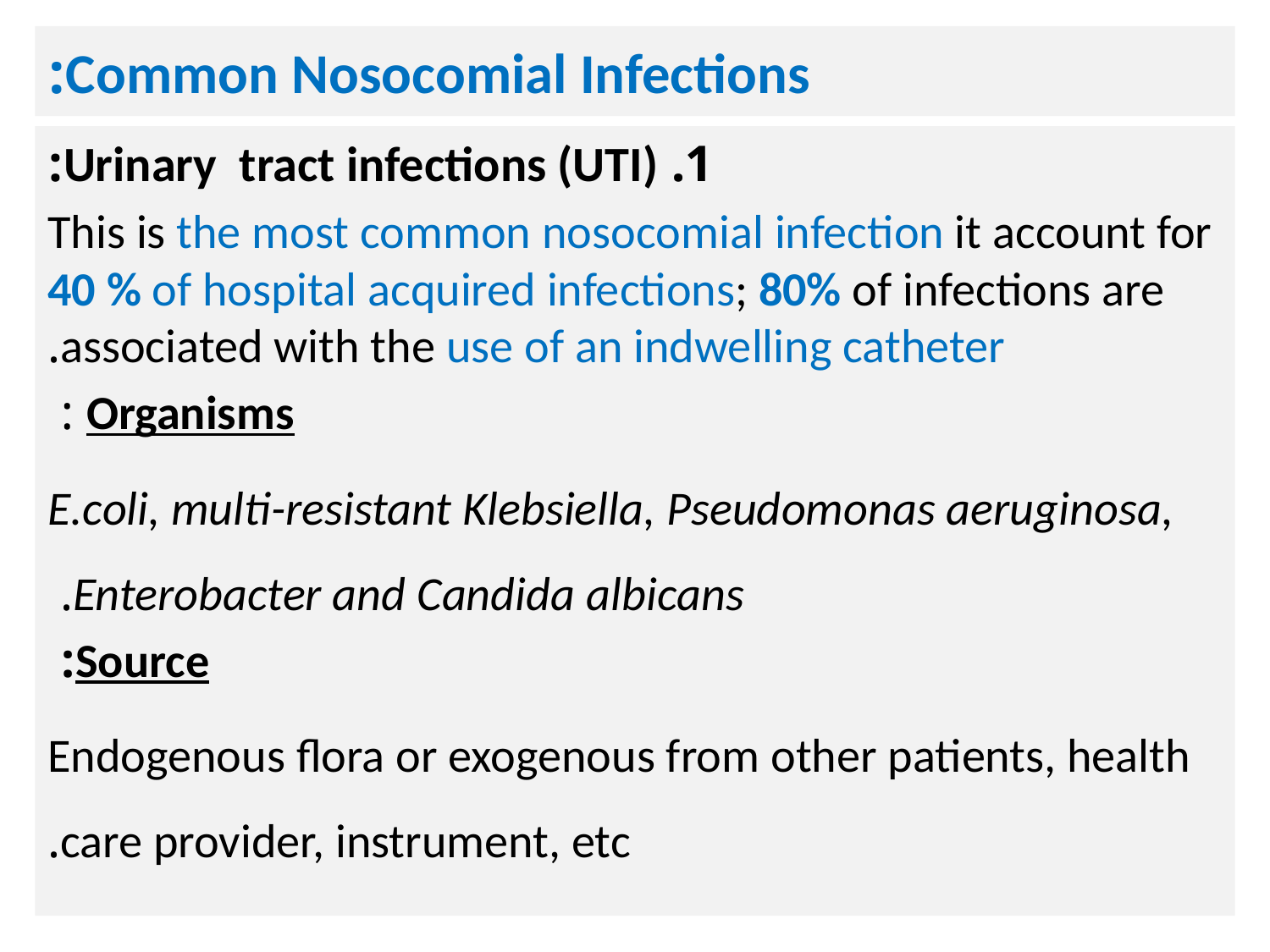

# Common Nosocomial Infections:
1. Urinary  tract infections (UTI):
This is the most common nosocomial infection it account for 40 % of hospital acquired infections; 80% of infections are associated with the use of an indwelling catheter.
Organisms :
E.coli, multi-resistant Klebsiella, Pseudomonas aeruginosa, Enterobacter and Candida albicans.
Source:
Endogenous flora or exogenous from other patients, health care provider, instrument, etc.